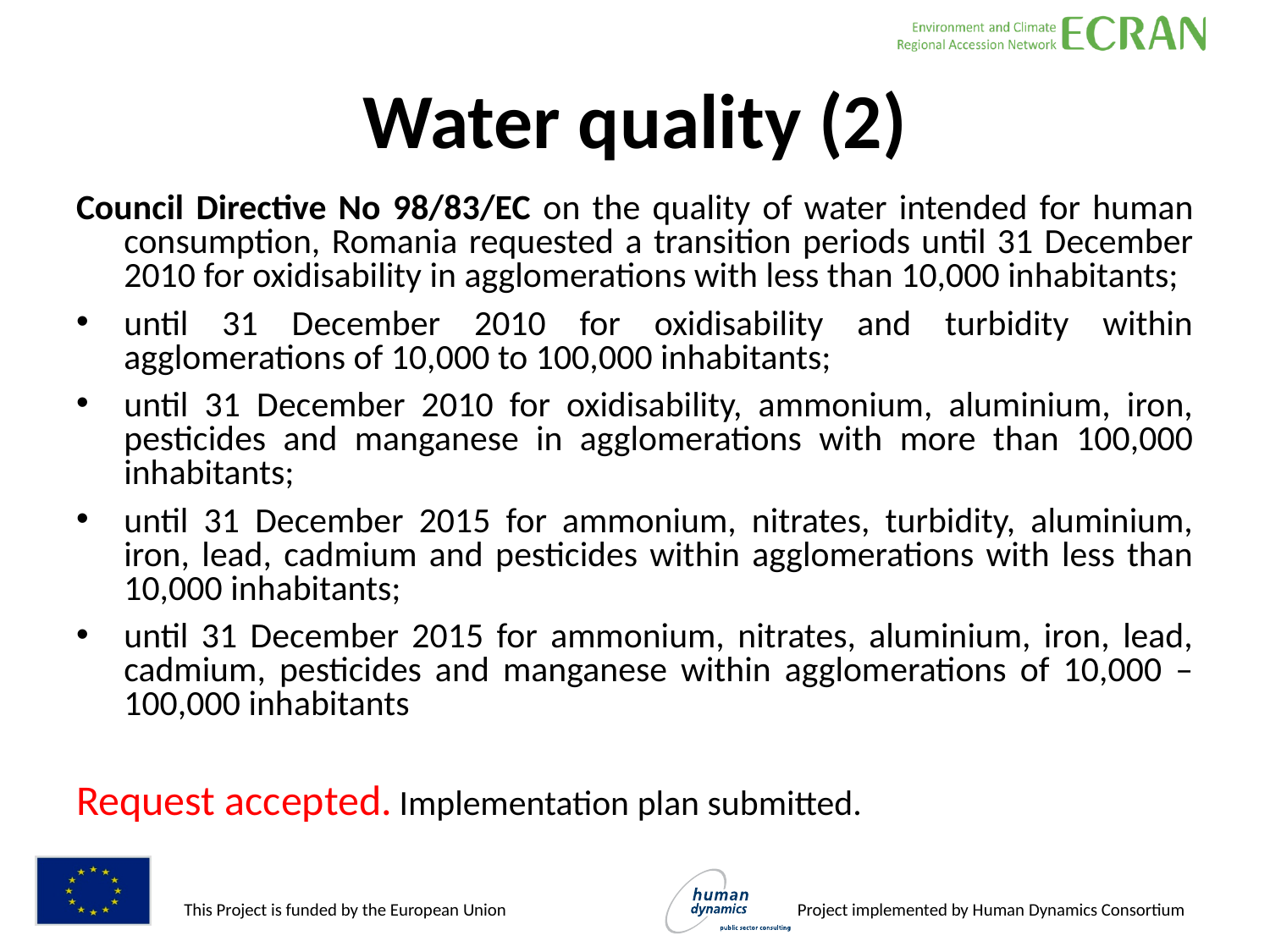

Water quality (2)
Council Directive No 98/83/EC on the quality of water intended for human consumption, Romania requested a transition periods until 31 December 2010 for oxidisability in agglomerations with less than 10,000 inhabitants;
until 31 December 2010 for oxidisability and turbidity within agglomerations of 10,000 to 100,000 inhabitants;
until 31 December 2010 for oxidisability, ammonium, aluminium, iron, pesticides and manganese in agglomerations with more than 100,000 inhabitants;
until 31 December 2015 for ammonium, nitrates, turbidity, aluminium, iron, lead, cadmium and pesticides within agglomerations with less than 10,000 inhabitants;
until 31 December 2015 for ammonium, nitrates, aluminium, iron, lead, cadmium, pesticides and manganese within agglomerations of 10,000 – 100,000 inhabitants

Request accepted. Implementation plan submitted.